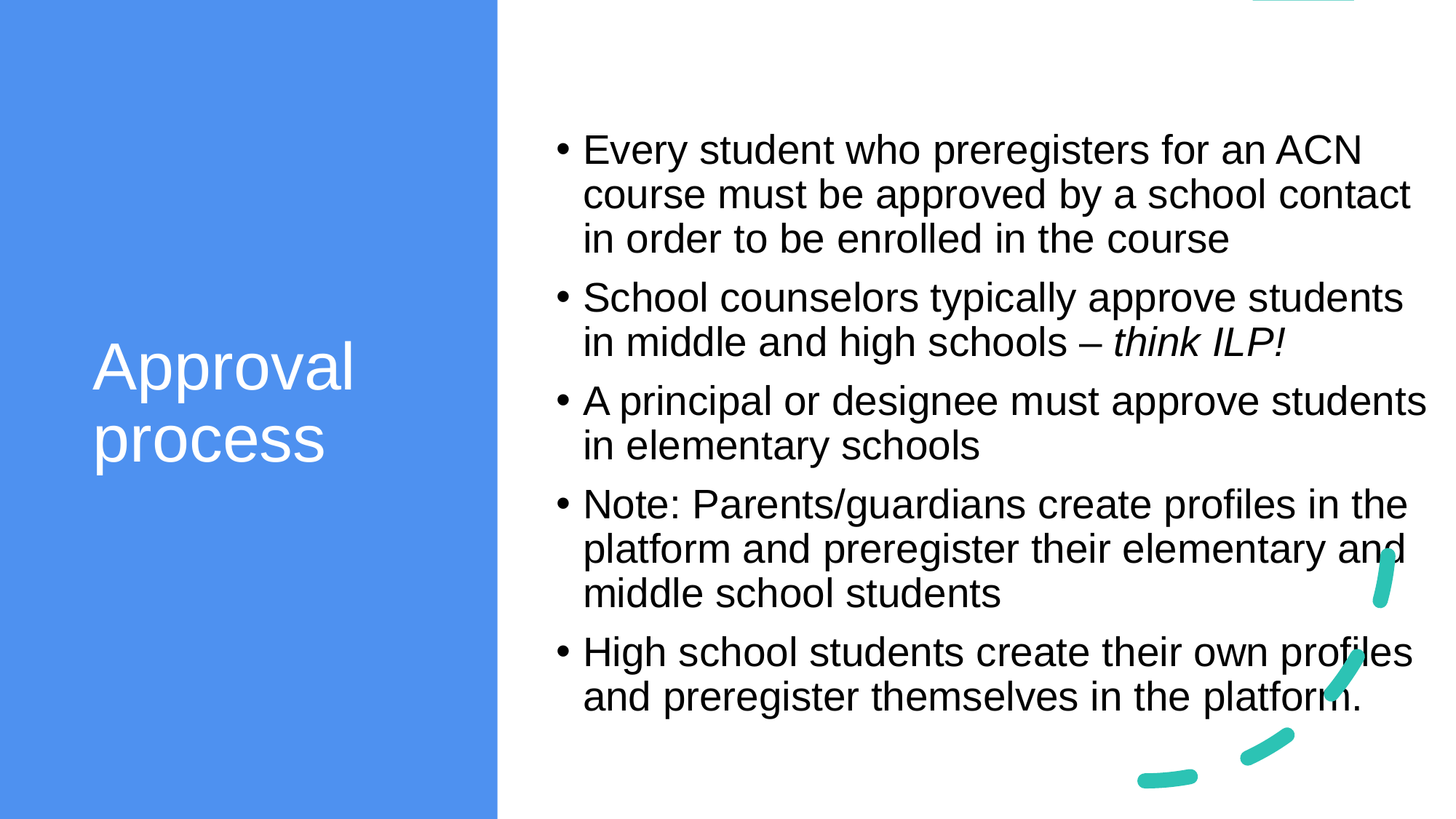

Every student who preregisters for an ACN course must be approved by a school contact in order to be enrolled in the course
School counselors typically approve students in middle and high schools – think ILP!
A principal or designee must approve students in elementary schools
Note: Parents/guardians create profiles in the platform and preregister their elementary and middle school students
High school students create their own profiles and preregister themselves in the platform.

# Approval process

6